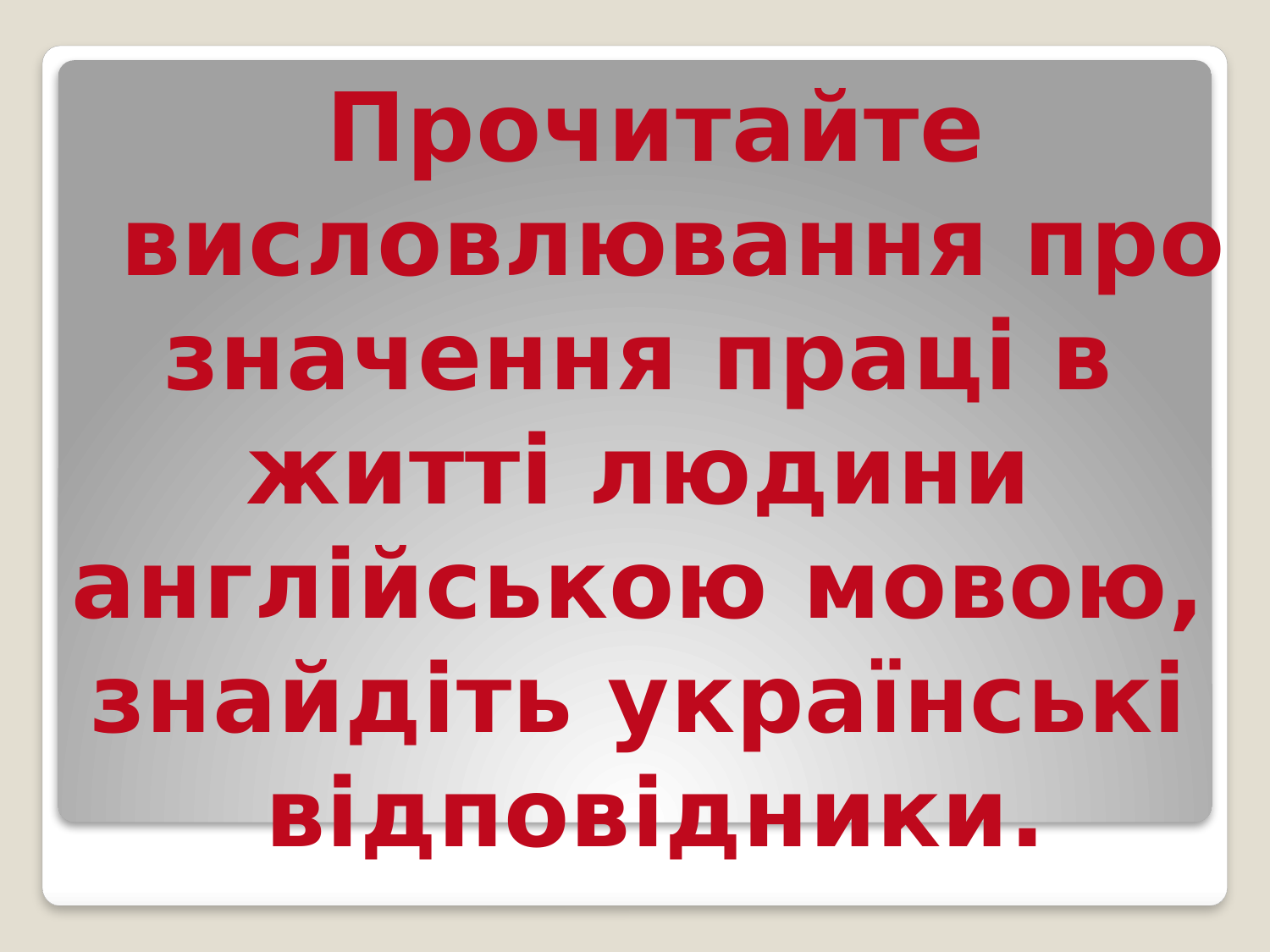

Прочитайте
 висловлювання про
значення праці в
житті людини
англійською мовою,
знайдіть українські
відповідники.